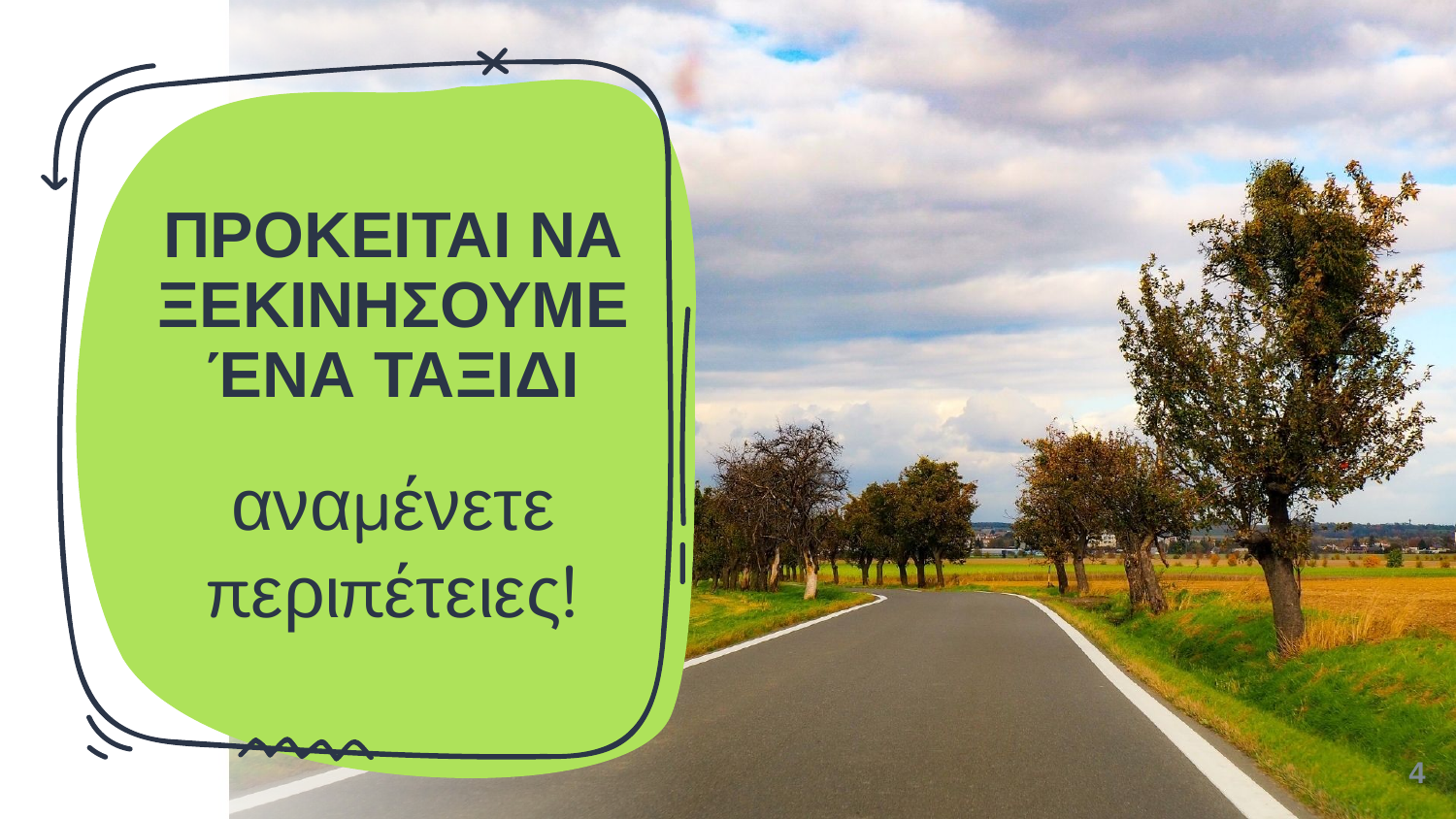

# ΠΡΟΚΕΙΤΑΙ ΝΑ ΞΕΚΙΝΗΣΟΥΜΕ ΈΝΑ ΤΑΞΙΔΙ
αναμένετε περιπέτειες!
4